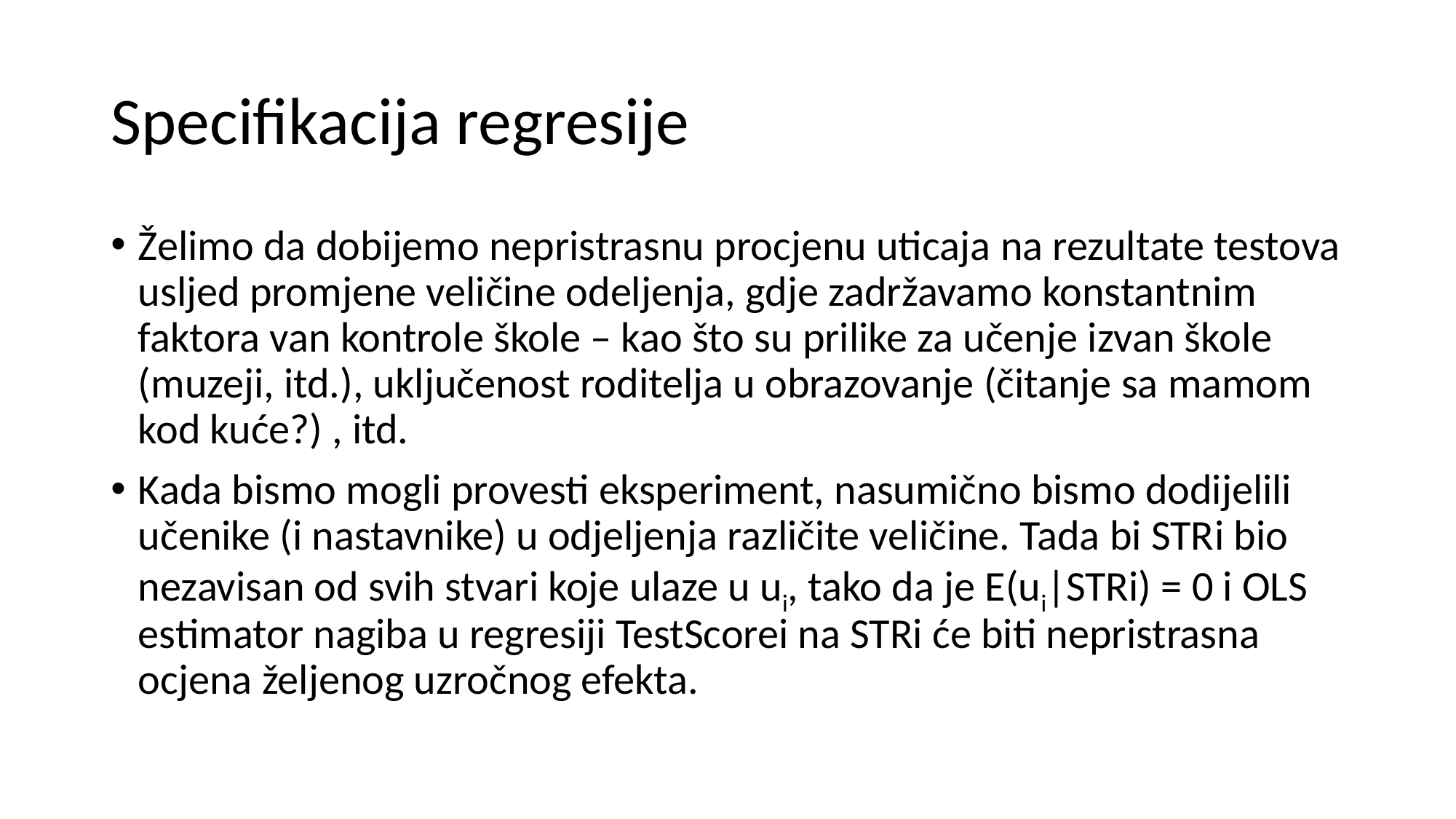

# Specifikacija regresije
Želimo da dobijemo nepristrasnu procjenu uticaja na rezultate testova usljed promjene veličine odeljenja, gdje zadržavamo konstantnim faktora van kontrole škole – kao što su prilike za učenje izvan škole  (muzeji, itd.), uključenost roditelja u obrazovanje (čitanje sa mamom kod kuće?) , itd.
Kada bismo mogli provesti eksperiment, nasumično bismo dodijelili učenike (i nastavnike) u odjeljenja različite veličine. Tada bi STRi bio nezavisan od svih stvari koje ulaze u ui, tako da je E(ui|STRi) = 0 i OLS estimator nagiba u regresiji TestScorei na STRi će biti nepristrasna ocjena željenog uzročnog efekta.